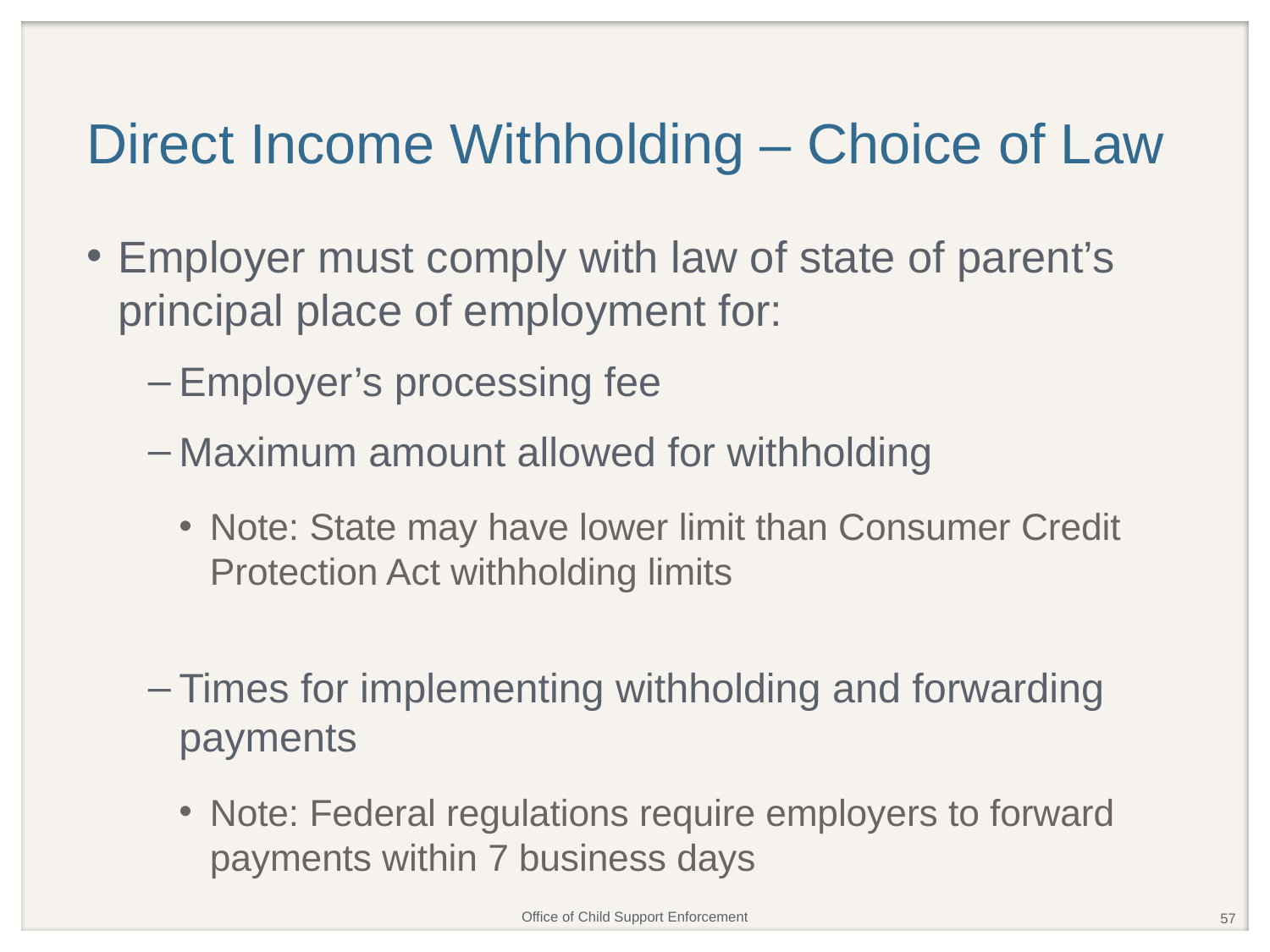

# Direct Income Withholding – Choice of Law
Employer must comply with law of state of parent’s principal place of employment for:
Employer’s processing fee
Maximum amount allowed for withholding
Note: State may have lower limit than Consumer Credit Protection Act withholding limits

Times for implementing withholding and forwarding payments
Note: Federal regulations require employers to forward payments within 7 business days

57